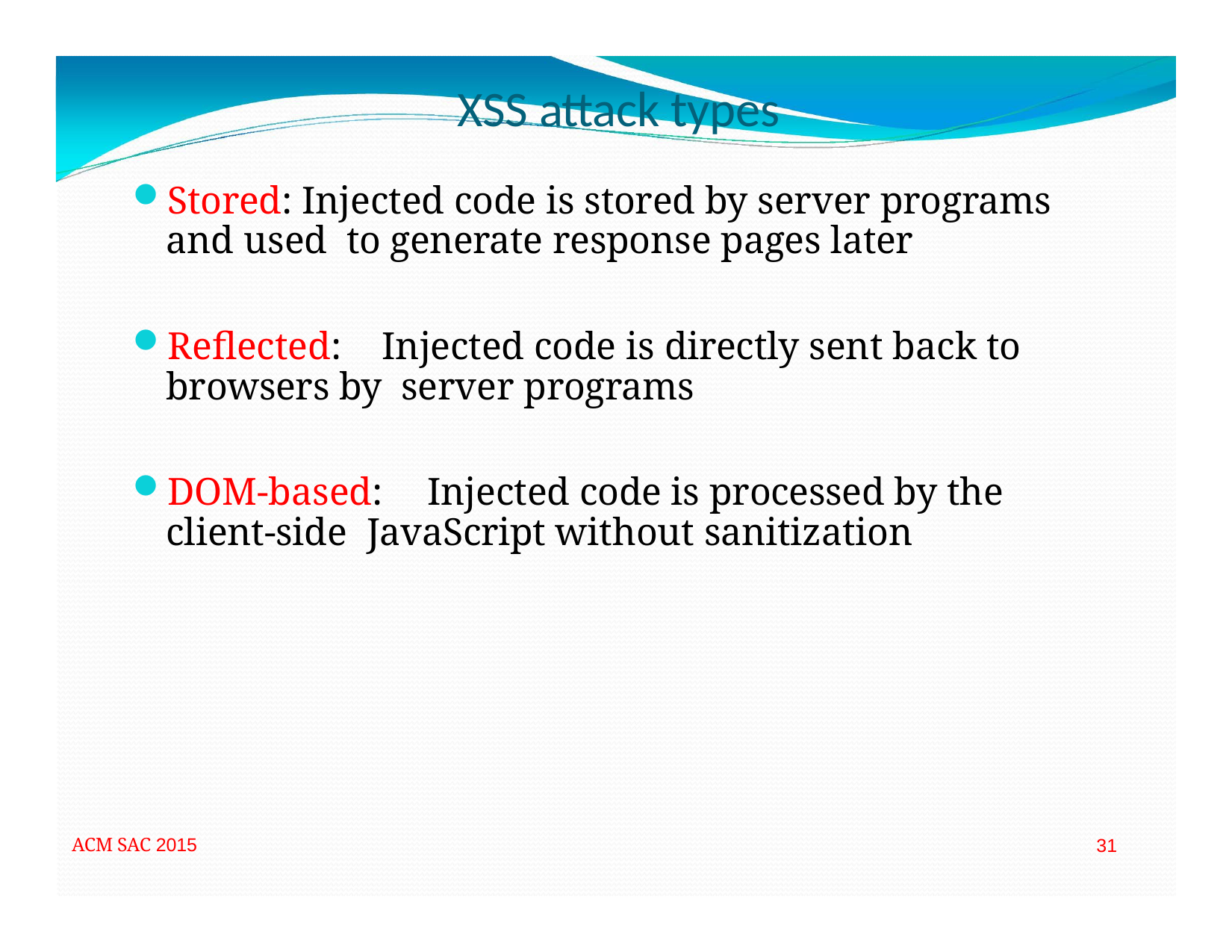

# XSS attack types
Stored: Injected code is stored by server programs and used  to generate response pages later

Reflected:	Injected code is directly sent back to browsers by  server programs

DOM‐based:	Injected code is processed by the client‐side  JavaScript without sanitization
ACM SAC 2015
31